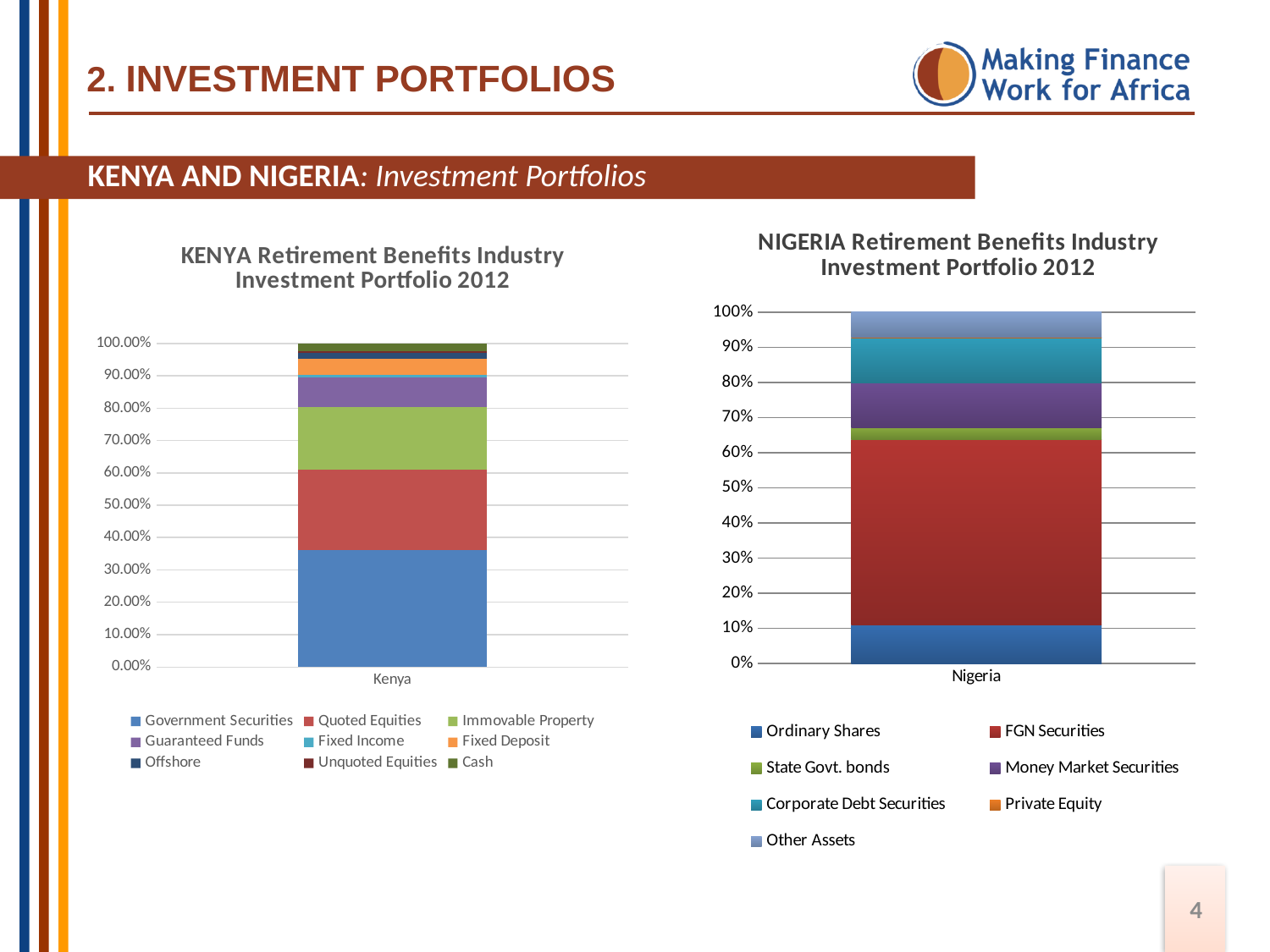

2. Investment Portfolios

KENYA AND NIGERIA: Investment Portfolios

### Chart: KENYA Retirement Benefits Industry
Investment Portfolio 2012

| Category | Government Securities | Quoted Equities | Immovable Property | Guaranteed Funds | Fixed Income | Fixed Deposit | Offshore | Unquoted Equities | Cash |
|---|---|---|---|---|---|---|---|---|---|
| Kenya | 0.361741393763411 | 0.247877444806878 | 0.193131506076524 | 0.0914333212822916 | 0.00772986051234471 | 0.0515144076247422 | 0.0161576555280557 | 0.00589279201611443 | 0.0245216183896375 |

### Chart: NIGERIA Retirement Benefits Industry
Investment Portfolio 2012

| Category | Ordinary Shares | FGN Securities | State Govt. bonds | Money Market Securities | Corporate Debt Securities | Private Equity | Other Assets |
|---|---|---|---|---|---|---|---|
| Nigeria | 0.1222 | 0.5866 | 0.0386 | 0.1419 | 0.1419 | 0.0034 | 0.0793 |
Yet, regulations on Infrastructural investments of Pension Fund Assets remain quite restrictive

4